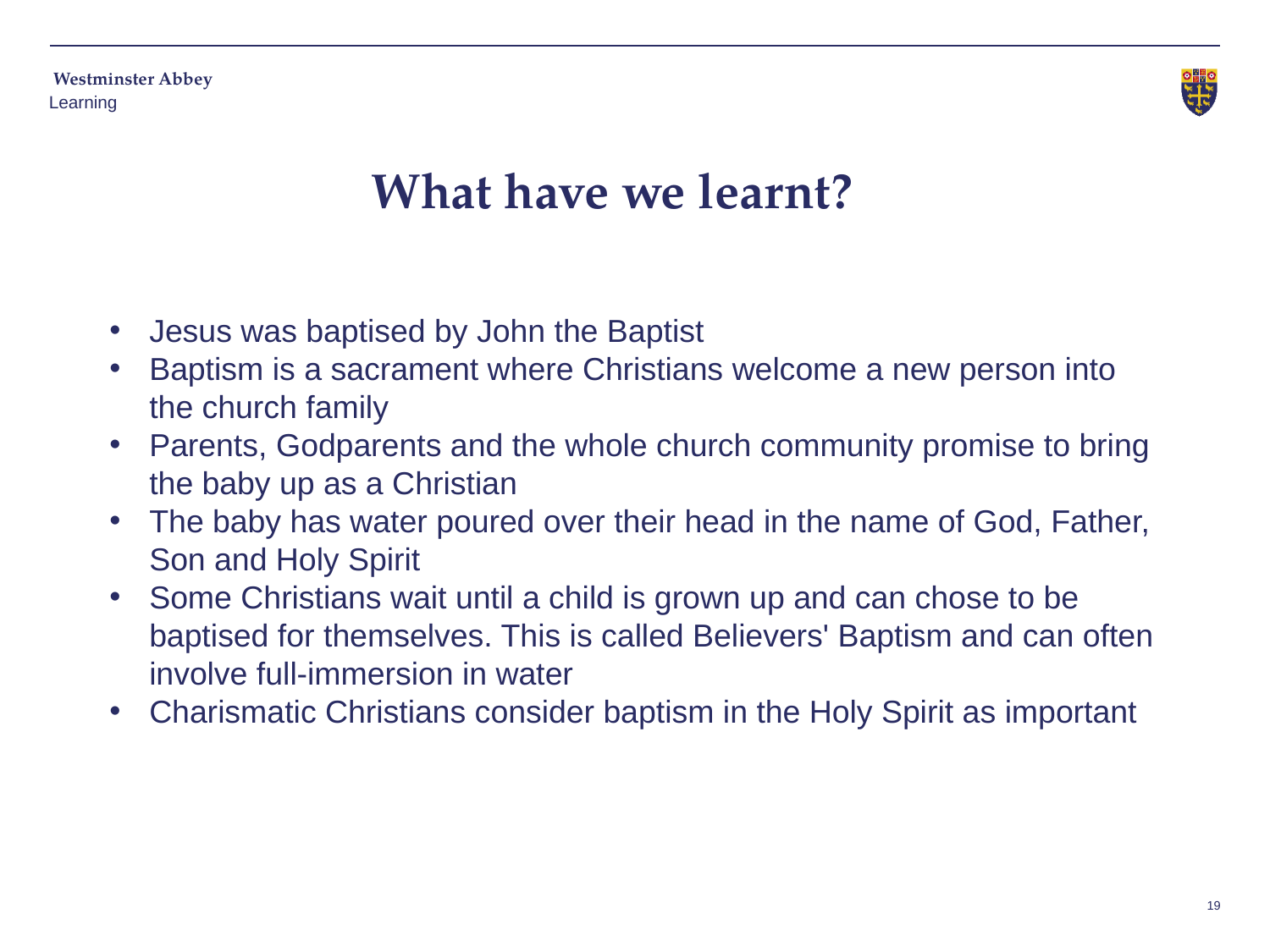

Learning
What have we learnt?
Jesus was baptised by John the Baptist
Baptism is a sacrament where Christians welcome a new person into the church family
Parents, Godparents and the whole church community promise to bring the baby up as a Christian
The baby has water poured over their head in the name of God, Father, Son and Holy Spirit
Some Christians wait until a child is grown up and can chose to be baptised for themselves. This is called Believers' Baptism and can often involve full-immersion in water
Charismatic Christians consider baptism in the Holy Spirit as important

19